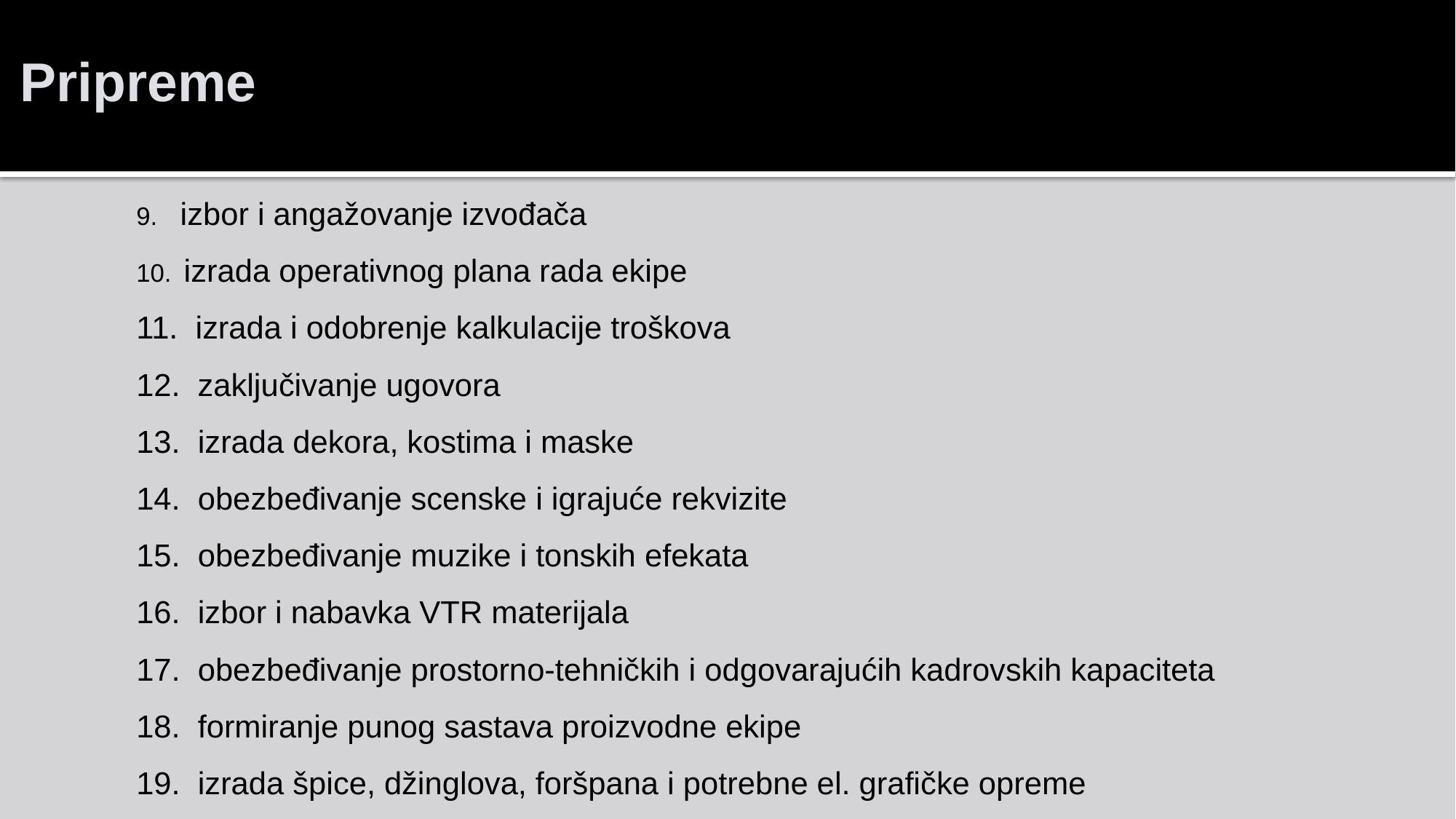

# Pripreme
izbor i angažovanje izvođača
 izrada operativnog plana rada ekipe
11.  izrada i odobrenje kalkulacije troškova
12.  zaključivanje ugovora
13.  izrada dekora, kostima i maske
14.  obezbeđivanje scenske i igrajuće rekvizite
15.  obezbeđivanje muzike i tonskih efekata
16.  izbor i nabavka VTR materijala
17.  obezbeđivanje prostorno-tehničkih i odgovarajućih kadrovskih kapaciteta
18.  formiranje punog sastava proizvodne ekipe
19.  izrada špice, džinglova, foršpana i potrebne el. grafičke opreme